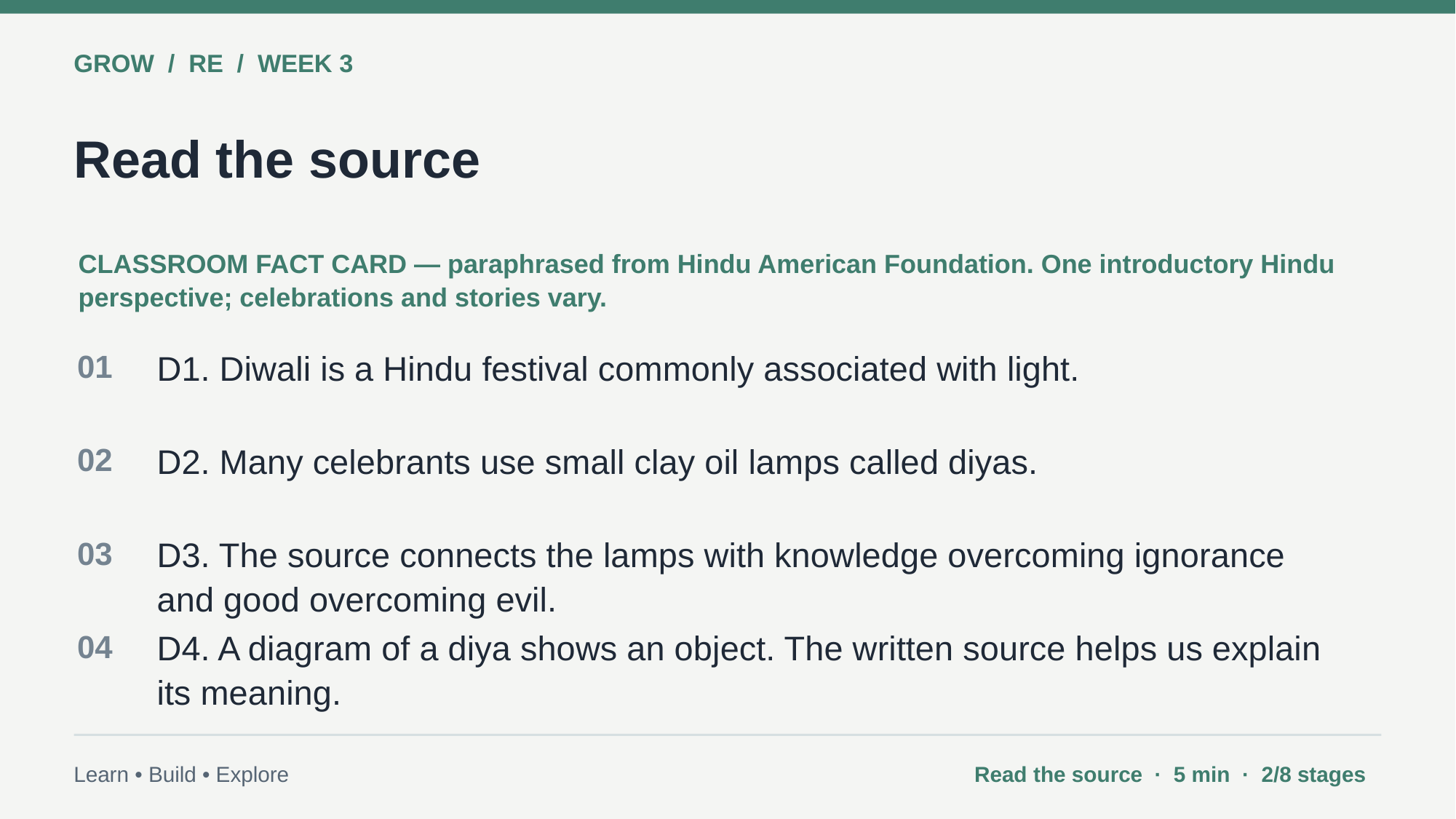

GROW  /  RE  /  WEEK 3
Read the source
CLASSROOM FACT CARD — paraphrased from Hindu American Foundation. One introductory Hindu perspective; celebrations and stories vary.
01
D1. Diwali is a Hindu festival commonly associated with light.
02
D2. Many celebrants use small clay oil lamps called diyas.
03
D3. The source connects the lamps with knowledge overcoming ignorance and good overcoming evil.
04
D4. A diagram of a diya shows an object. The written source helps us explain its meaning.

Learn • Build • Explore
Read the source  ·  5 min  ·  2/8 stages